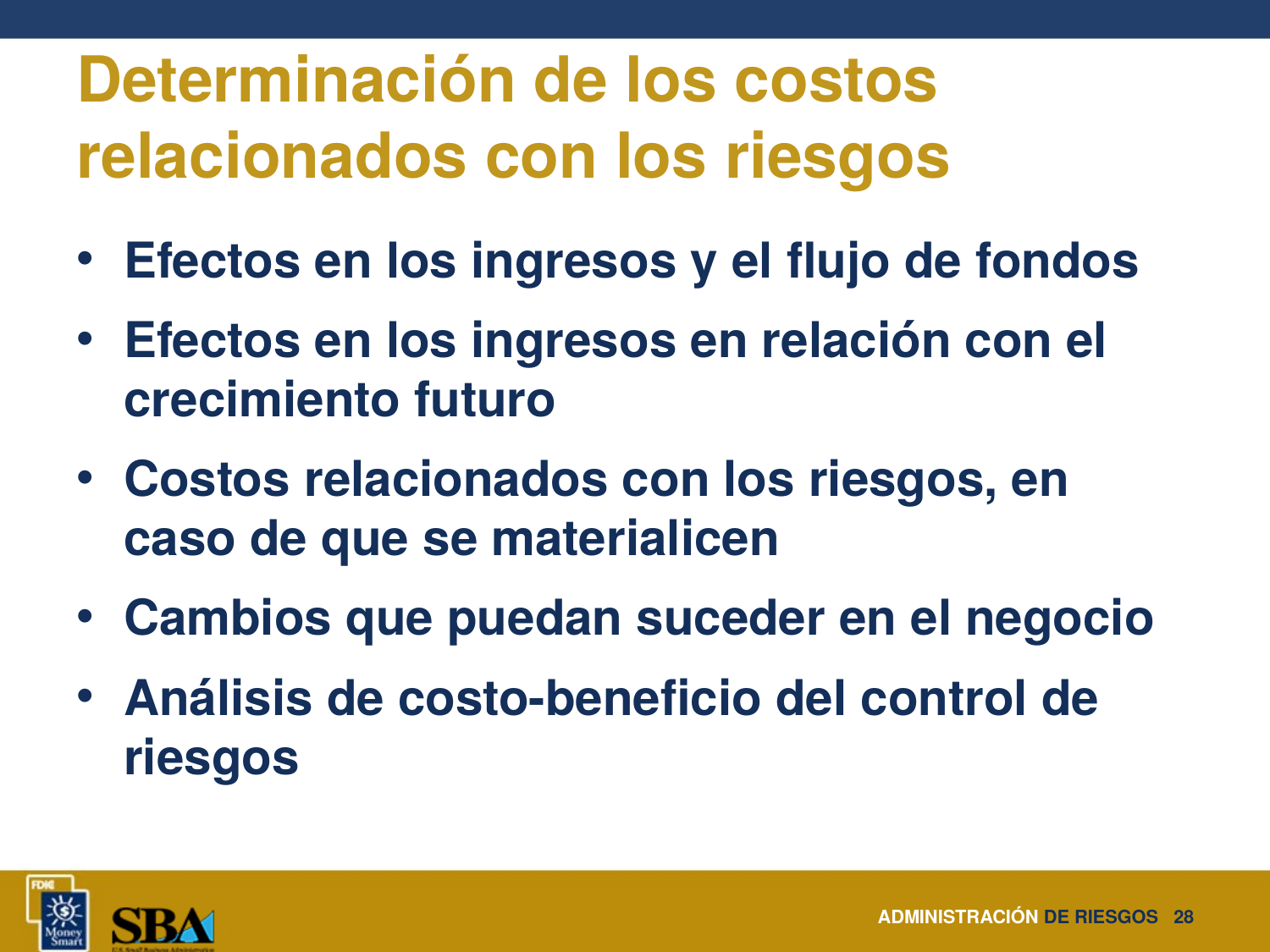

# Determinación de los costos relacionados con los riesgos
Efectos en los ingresos y el flujo de fondos
Efectos en los ingresos en relación con el crecimiento futuro
Costos relacionados con los riesgos, en caso de que se materialicen
Cambios que puedan suceder en el negocio
Análisis de costo-beneficio del control de riesgos